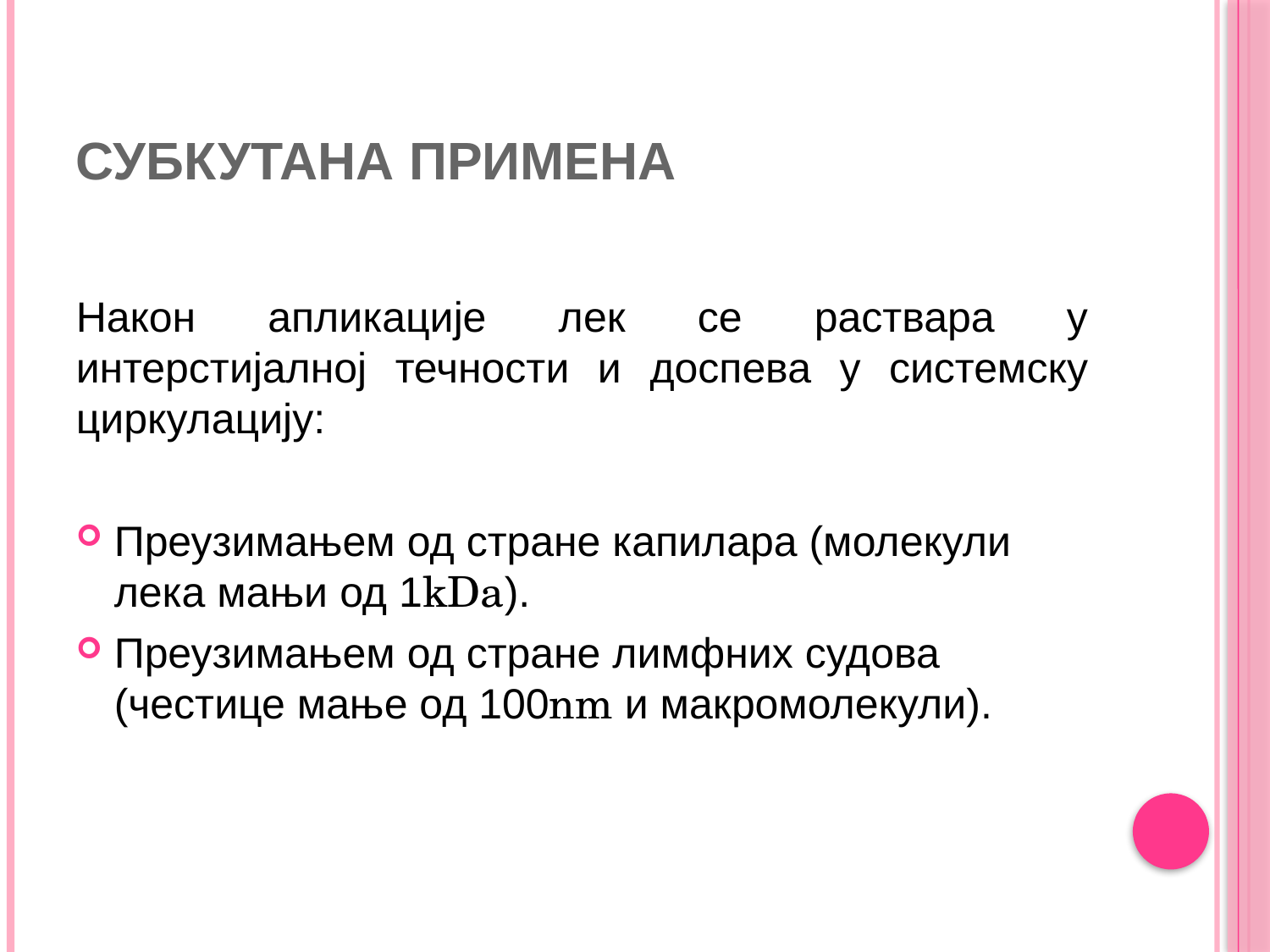

# Субкутана примена

Након апликације лек се раствара у интерстијалној течности и доспева у системску циркулацију:

Преузимањем од стране капилара (молекули лека мањи од 1kDa).
Преузимањем од стране лимфних судова (честице мање од 100nm и макромолекули).